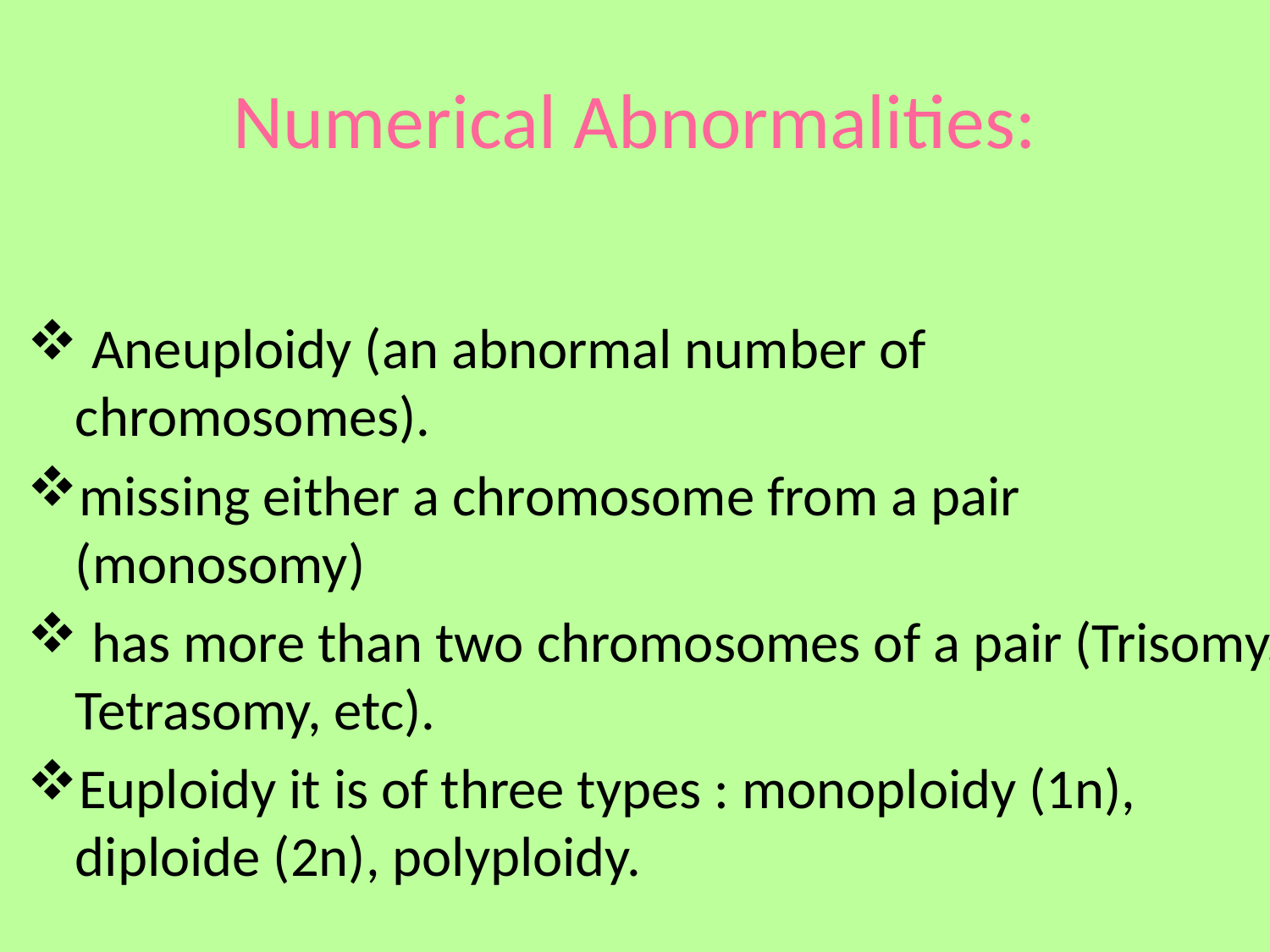

# Numerical Abnormalities:
 Aneuploidy (an abnormal number of chromosomes).
missing either a chromosome from a pair (monosomy)
 has more than two chromosomes of a pair (Trisomy, Tetrasomy, etc).
Euploidy it is of three types : monoploidy (1n), diploide (2n), polyploidy.